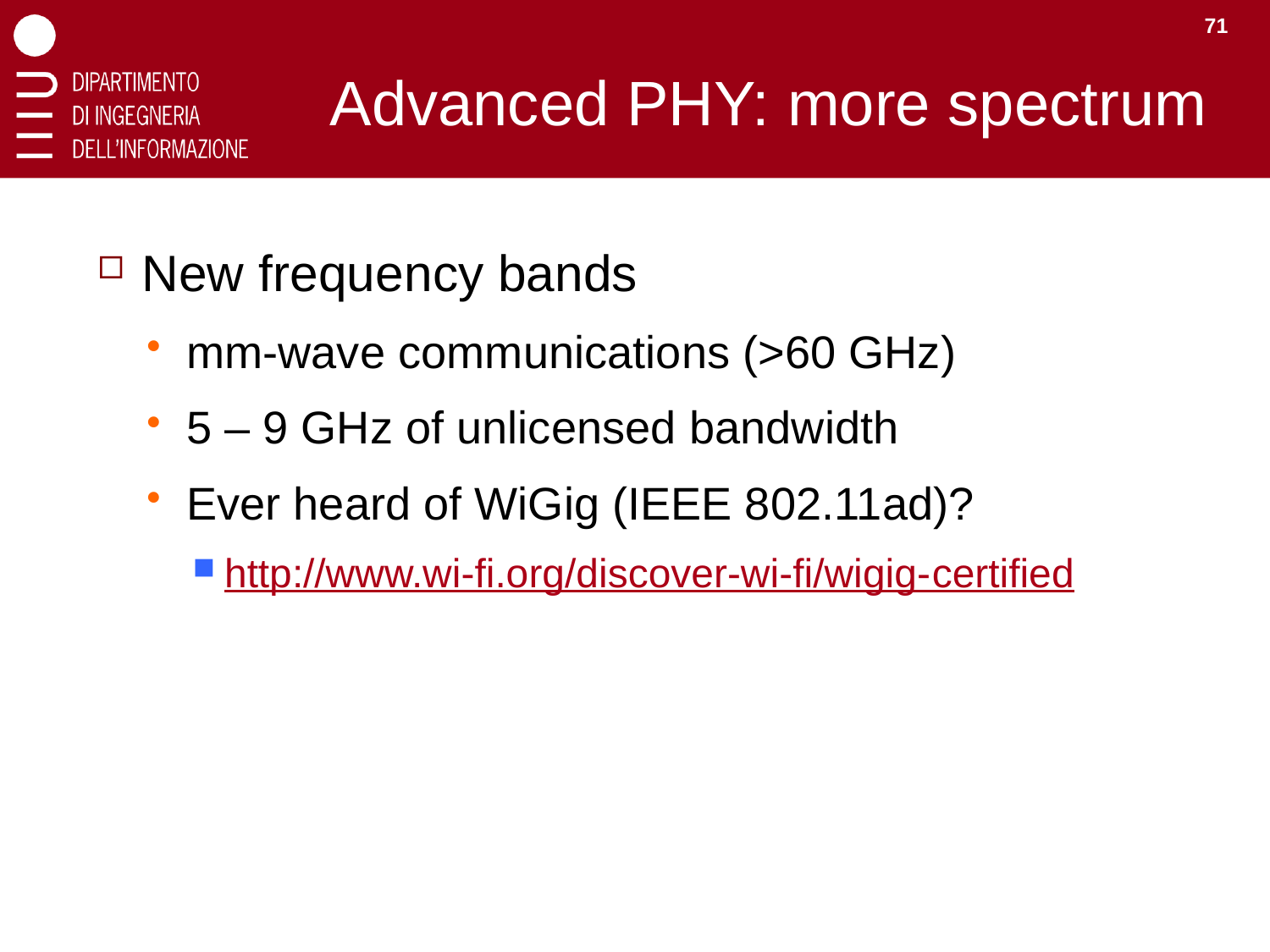

71
# Advanced PHY: more spectrum
New frequency bands
mm-wave communications (>60 GHz)
5 – 9 GHz of unlicensed bandwidth
Ever heard of WiGig (IEEE 802.11ad)?
http://www.wi-fi.org/discover-wi-fi/wigig-certified